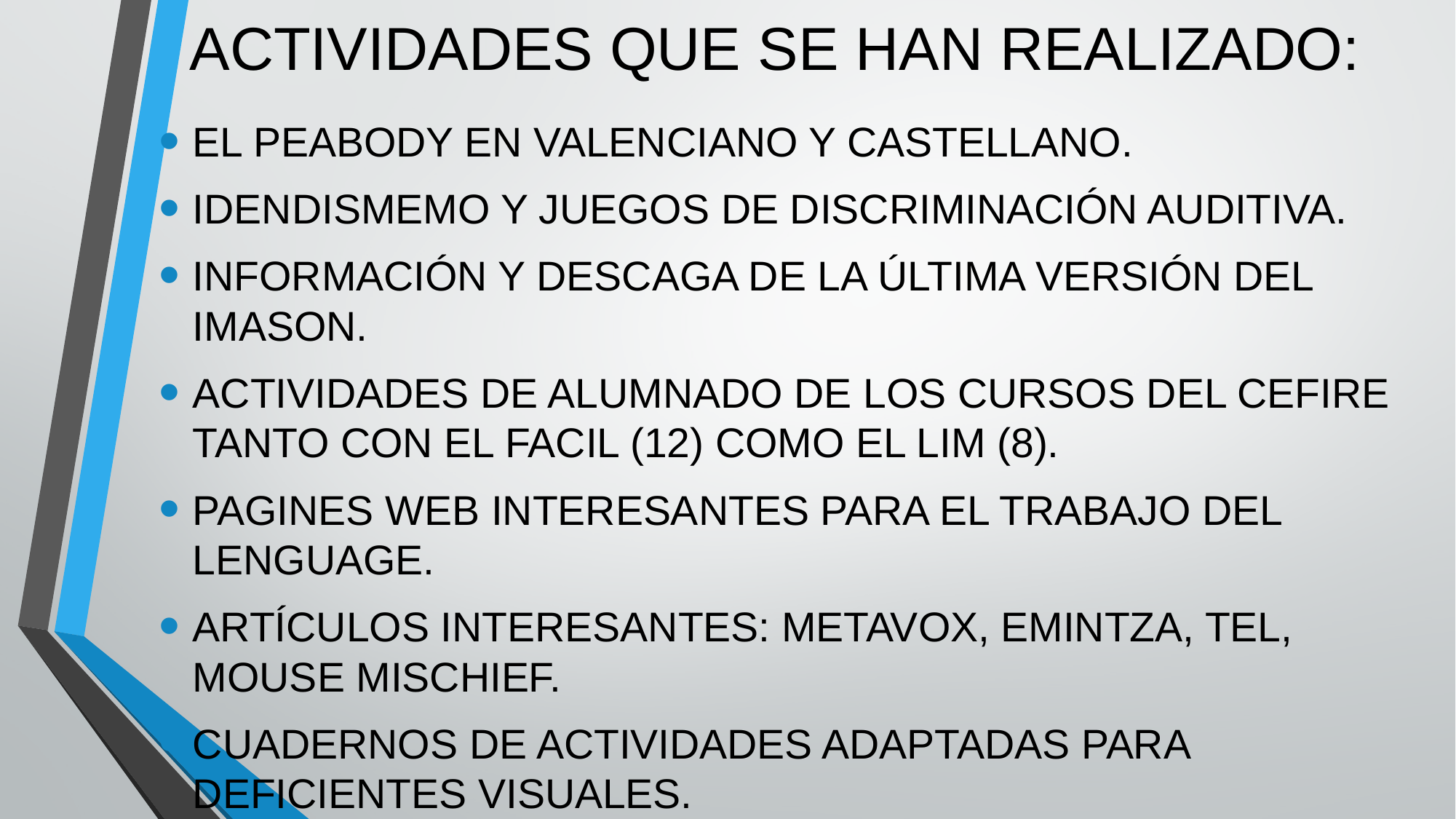

# ACTIVIDADES QUE SE HAN REALIZADO:
EL PEABODY EN VALENCIANO Y CASTELLANO.
IDENDISMEMO Y JUEGOS DE DISCRIMINACIÓN AUDITIVA.
INFORMACIÓN Y DESCAGA DE LA ÚLTIMA VERSIÓN DEL IMASON.
ACTIVIDADES DE ALUMNADO DE LOS CURSOS DEL CEFIRE TANTO CON EL FACIL (12) COMO EL LIM (8).
PAGINES WEB INTERESANTES PARA EL TRABAJO DEL LENGUAGE.
ARTÍCULOS INTERESANTES: METAVOX, EMINTZA, TEL, MOUSE MISCHIEF.
CUADERNOS DE ACTIVIDADES ADAPTADAS PARA DEFICIENTES VISUALES.